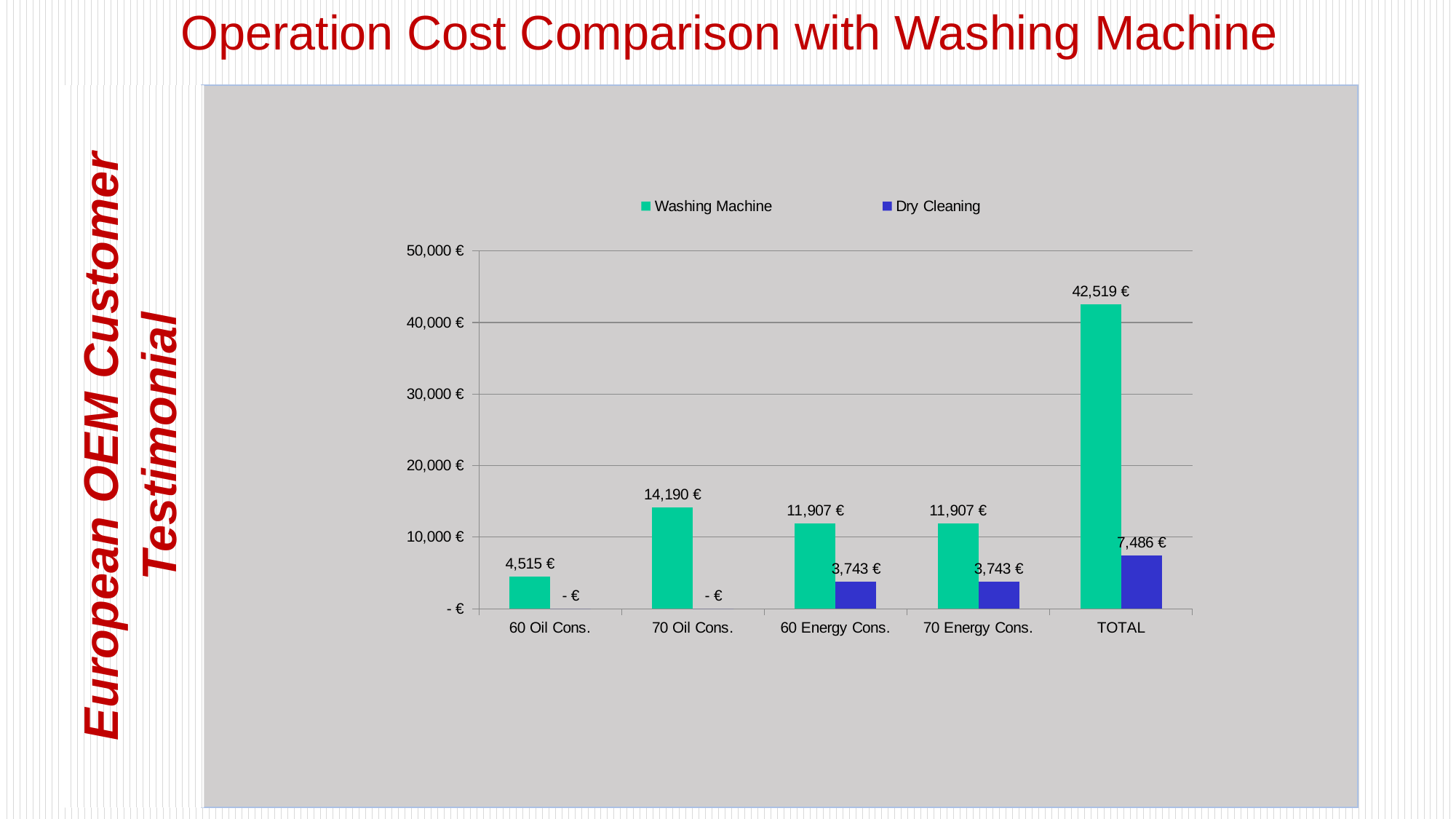

# Operation Cost Comparison with Washing Machine
European OEM Customer Testimonial

### Chart

| Category | Washing Machine | Dry Cleaning |
|---|---|---|
| 60 Oil Cons. | 4515.0 | 0.0 |
| 70 Oil Cons. | 14190.0 | 0.0 |
| 60 Energy Cons. | 11907.0 | 3743.0 |
| 70 Energy Cons. | 11907.0 | 3743.0 |
| TOTAL | 42519.0 | 7486.0 |